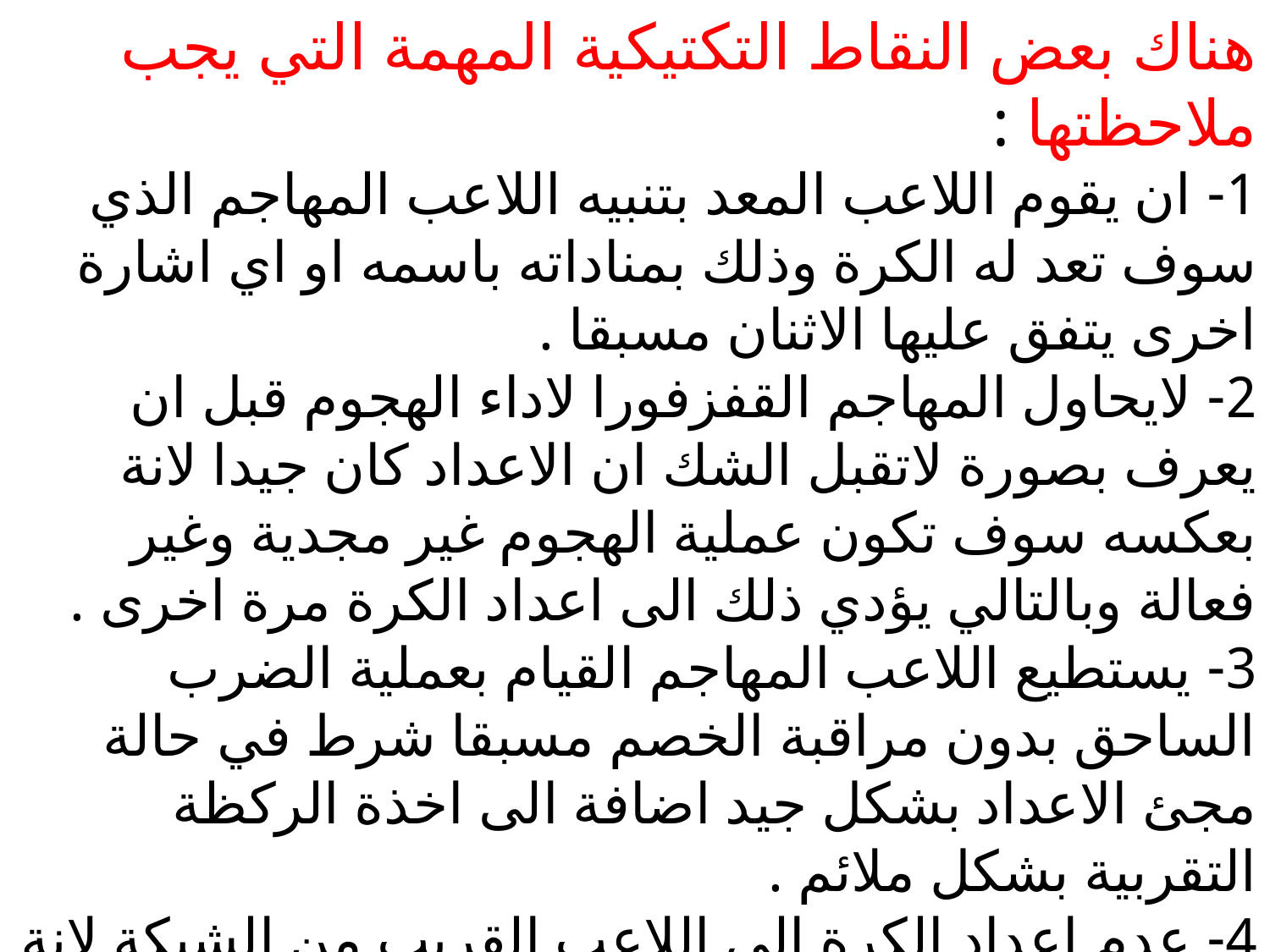

هناك بعض النقاط التكتيكية المهمة التي يجب ملاحظتها :
1- ان يقوم اللاعب المعد بتنبيه اللاعب المهاجم الذي سوف تعد له الكرة وذلك بمناداته باسمه او اي اشارة اخرى يتفق عليها الاثنان مسبقا .
2- لايحاول المهاجم القفزفورا لاداء الهجوم قبل ان يعرف بصورة لاتقبل الشك ان الاعداد كان جيدا لانة بعكسه سوف تكون عملية الهجوم غير مجدية وغير فعالة وبالتالي يؤدي ذلك الى اعداد الكرة مرة اخرى .
3- يستطيع اللاعب المهاجم القيام بعملية الضرب الساحق بدون مراقبة الخصم مسبقا شرط في حالة مجئ الاعداد بشكل جيد اضافة الى اخذة الركظة التقربية بشكل ملائم .
4- عدم اعداد الكرة الى اللاعب القريب من الشبكة لانة لايستطيع اداء الهجوم لعدم استطاعتة اخذ الركضة التقربية .